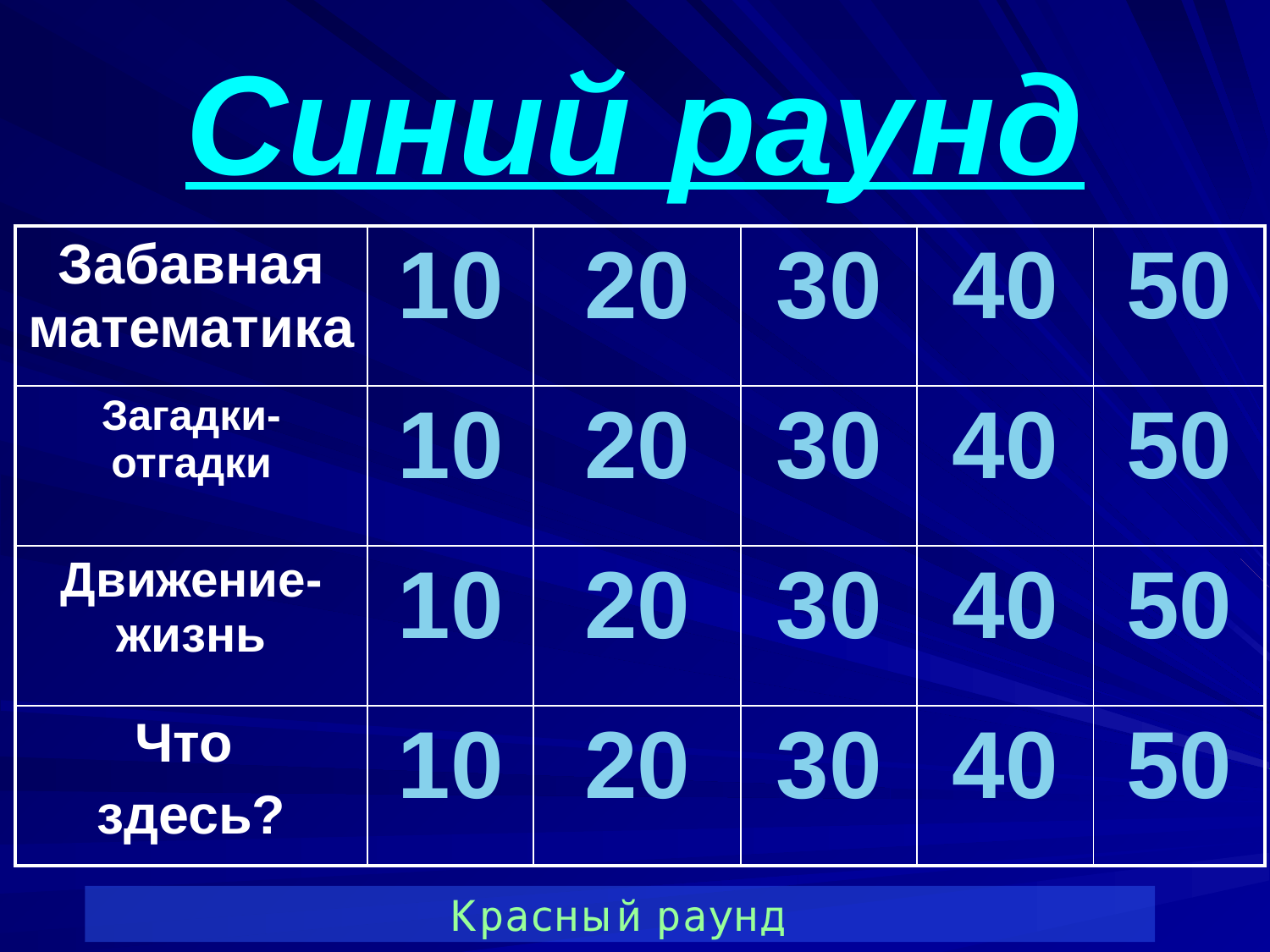

# Синий раунд
| Забавная математика | 10 | 20 | 30 | 40 | 50 |
| --- | --- | --- | --- | --- | --- |
| Загадки-отгадки | 10 | 20 | 30 | 40 | 50 |
| Движение-жизнь | 10 | 20 | 30 | 40 | 50 |
| Что здесь? | 10 | 20 | 30 | 40 | 50 |
Красный раунд